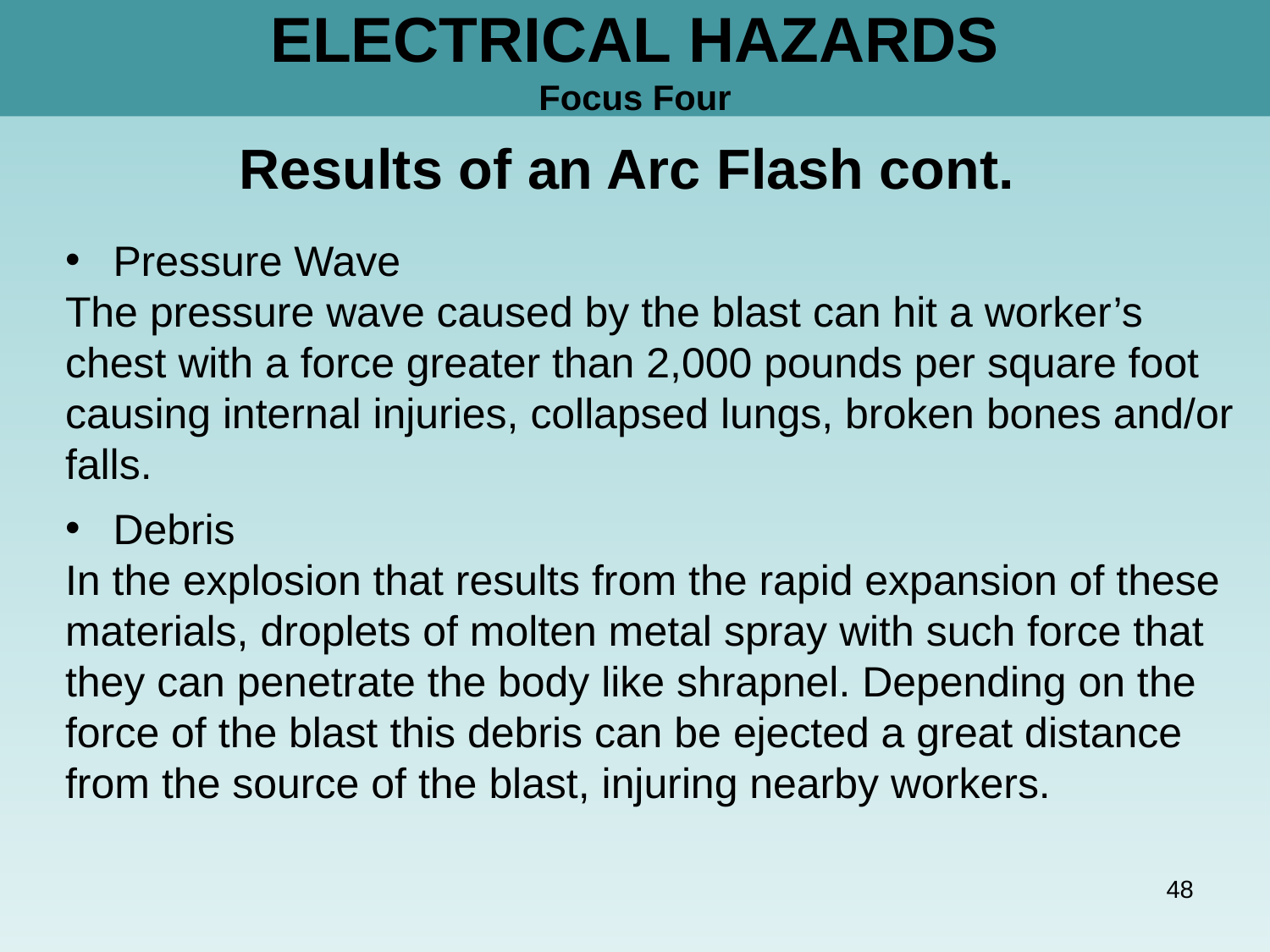

# ELECTRICAL HAZARDS Focus Four
Results of an Arc Flash cont.
Pressure Wave
The pressure wave caused by the blast can hit a worker’s chest with a force greater than 2,000 pounds per square foot causing internal injuries, collapsed lungs, broken bones and/or falls.
Debris
In the explosion that results from the rapid expansion of these materials, droplets of molten metal spray with such force that they can penetrate the body like shrapnel. Depending on the force of the blast this debris can be ejected a great distance from the source of the blast, injuring nearby workers.
48